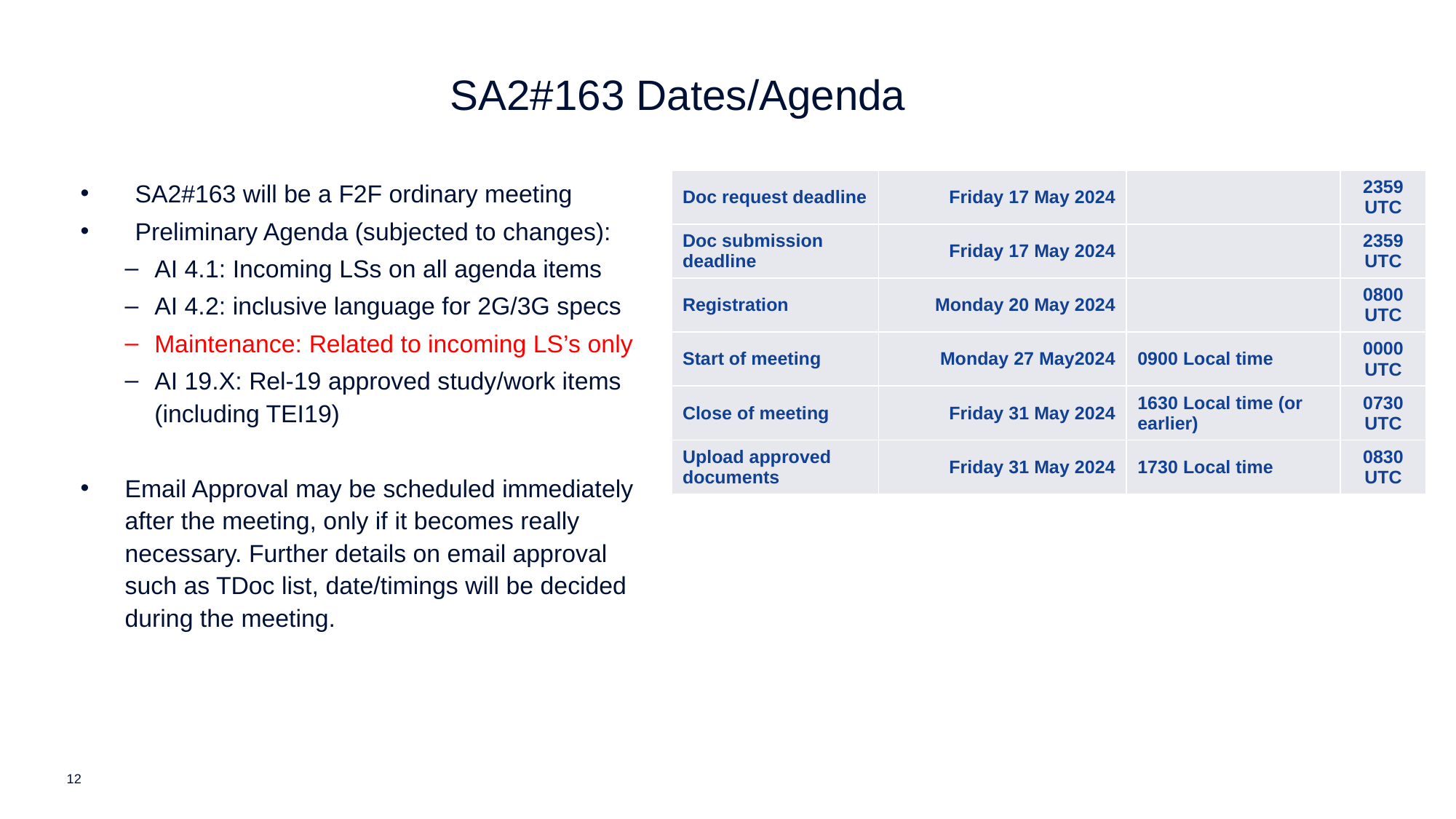

SA2#163 Dates/Agenda
SA2#163 will be a F2F ordinary meeting
Preliminary Agenda (subjected to changes):
AI 4.1: Incoming LSs on all agenda items
AI 4.2: inclusive language for 2G/3G specs
Maintenance: Related to incoming LS’s only
AI 19.X: Rel-19 approved study/work items (including TEI19)

Email Approval may be scheduled immediately after the meeting, only if it becomes really necessary. Further details on email approval such as TDoc list, date/timings will be decided during the meeting.

| Doc request deadline | Friday 17 May 2024 |  | 2359 UTC |
| --- | --- | --- | --- |
| Doc submission deadline | Friday 17 May 2024 |  | 2359 UTC |
| Registration | Monday 20 May 2024 |  | 0800 UTC |
| Start of meeting | Monday 27 May2024 | 0900 Local time | 0000 UTC |
| Close of meeting | Friday 31 May 2024 | 1630 Local time (or earlier) | 0730 UTC |
| Upload approved documents | Friday 31 May 2024 | 1730 Local time | 0830 UTC |